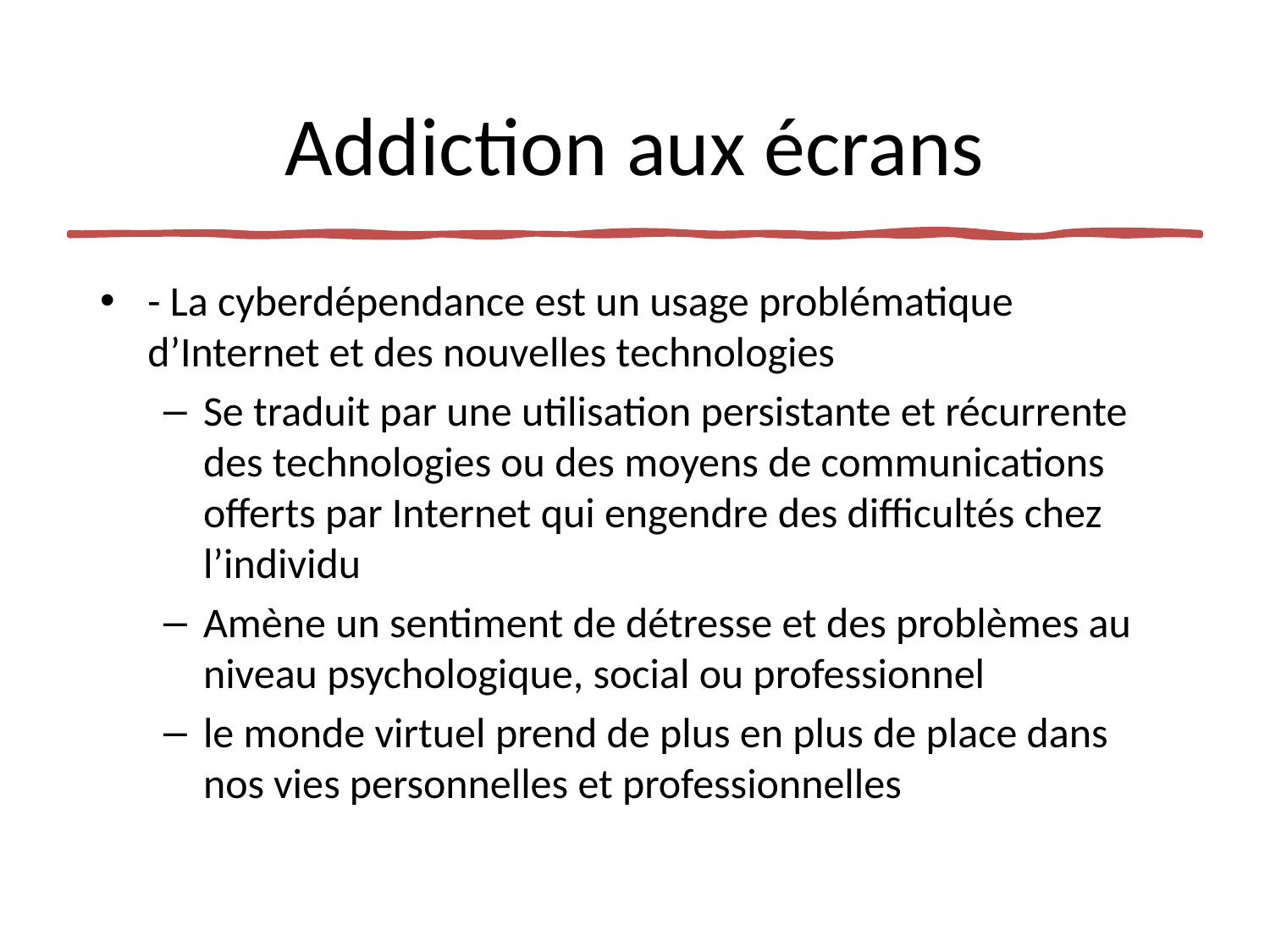

# Addiction aux écrans

- La cyberdépendance est un usage problématique d’Internet et des nouvelles technologies
Se traduit par une utilisation persistante et récurrente des technologies ou des moyens de communications offerts par Internet qui engendre des difficultés chez l’individu
Amène un sentiment de détresse et des problèmes au niveau psychologique, social ou professionnel
le monde virtuel prend de plus en plus de place dans nos vies personnelles et professionnelles